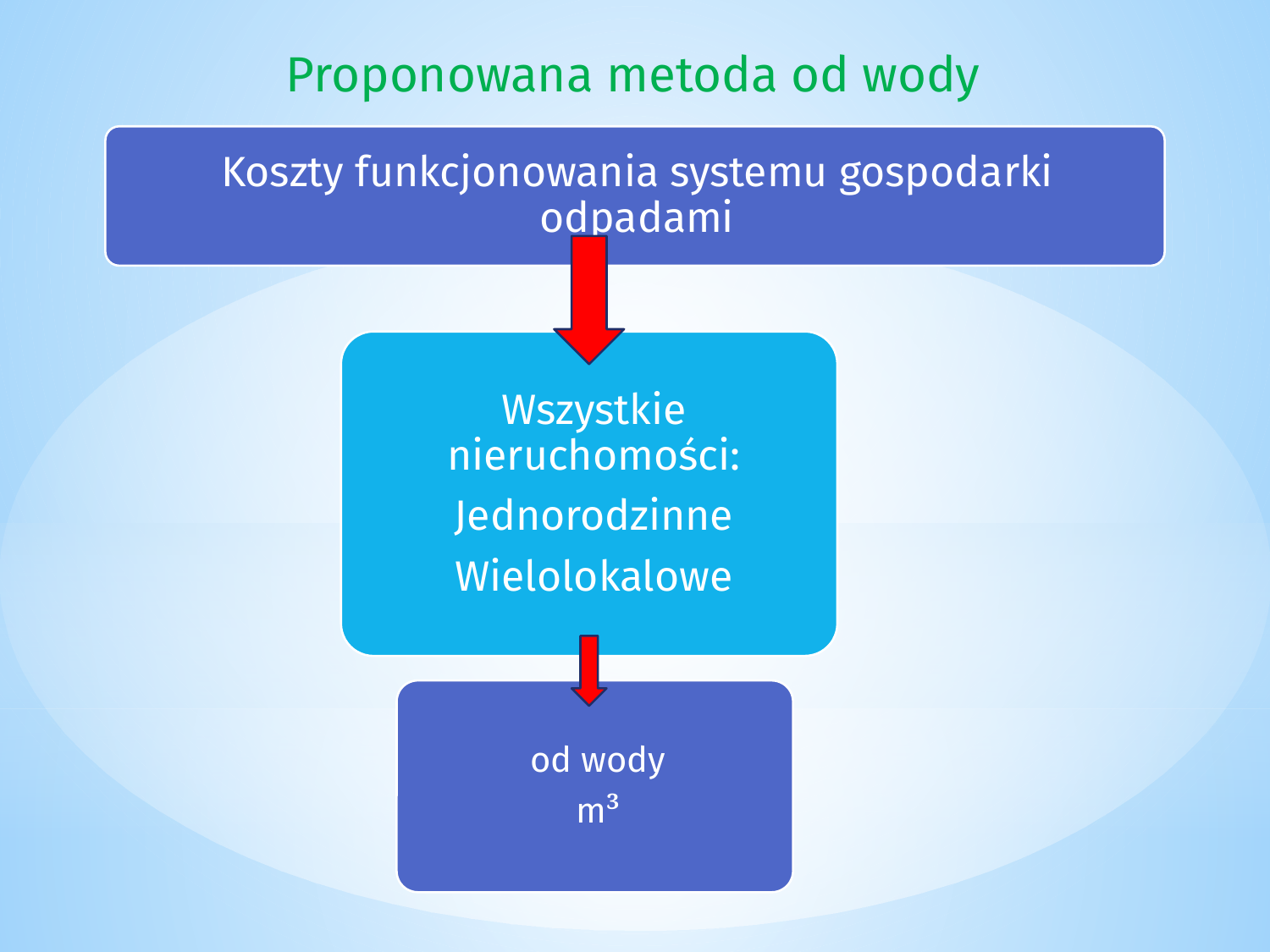

Proponowana metoda od wody
Koszty funkcjonowania systemu gospodarki odpadami
Wszystkie nieruchomości:
Jednorodzinne
Wielolokalowe
od wody
m³